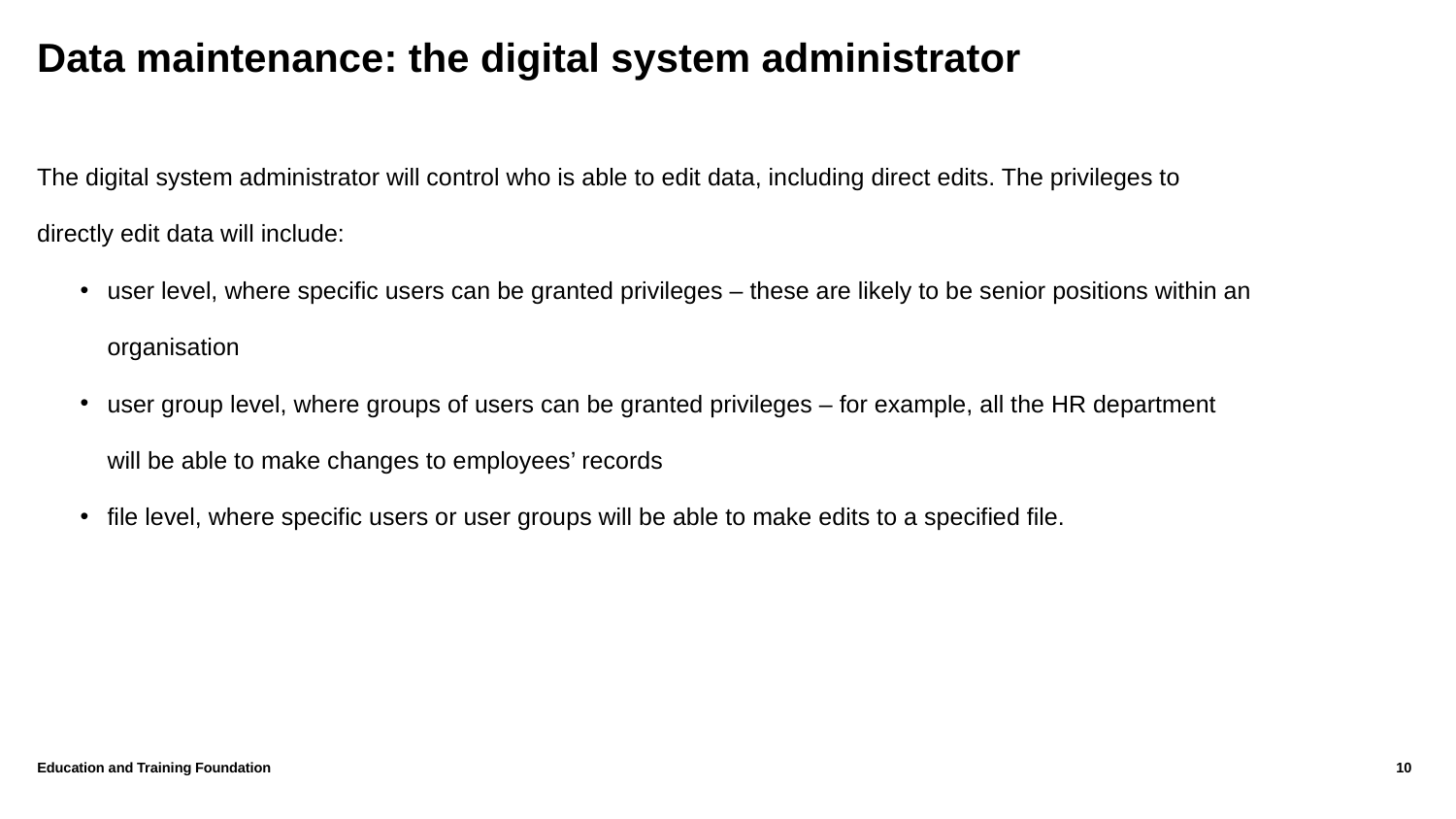

# Data maintenance: the digital system administrator
The digital system administrator will control who is able to edit data, including direct edits. The privileges to directly edit data will include:
user level, where specific users can be granted privileges – these are likely to be senior positions within an organisation
user group level, where groups of users can be granted privileges – for example, all the HR department will be able to make changes to employees’ records
file level, where specific users or user groups will be able to make edits to a specified file.
Education and Training Foundation
10